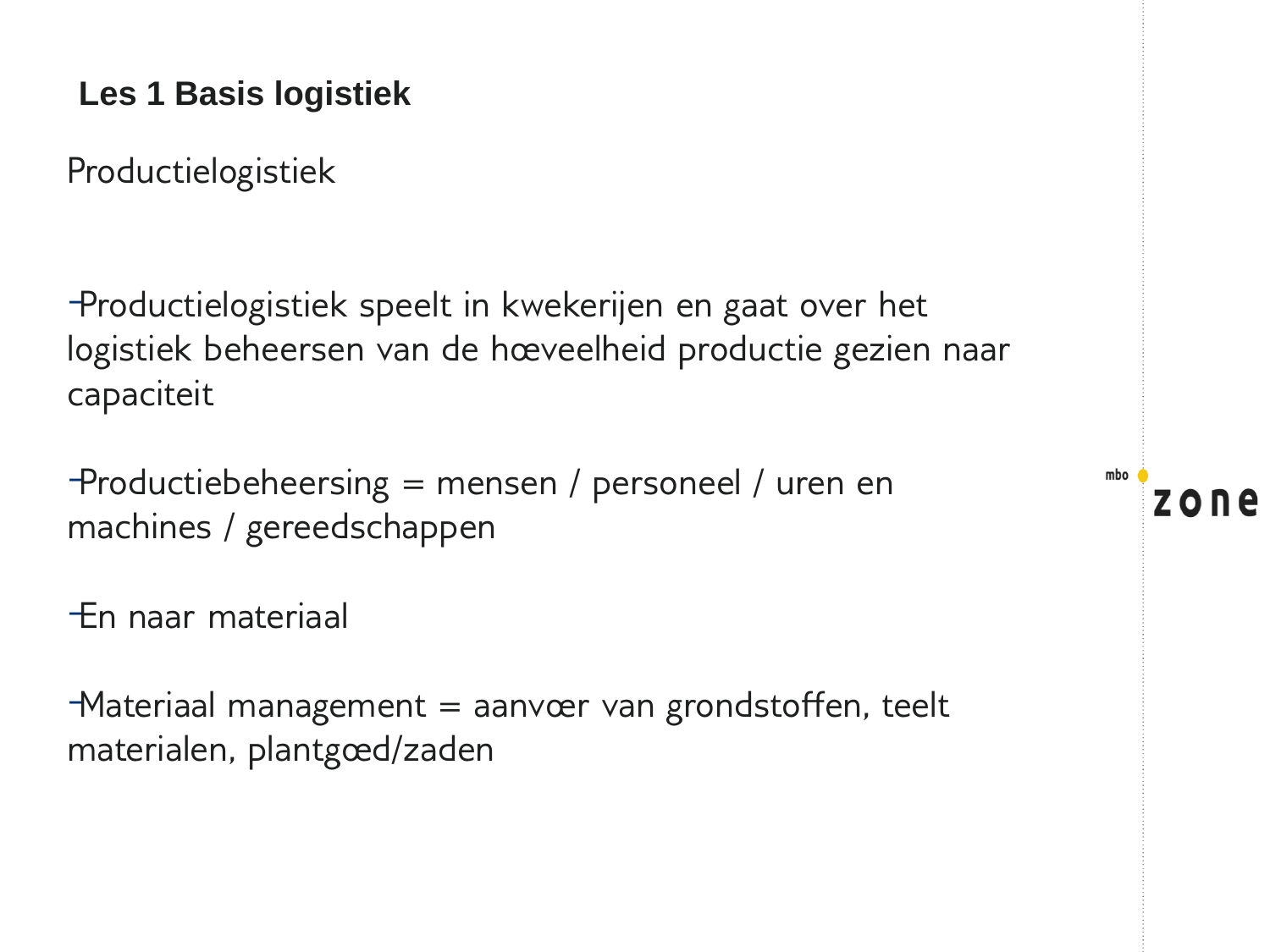

Les 1 Basis logistiek
Productielogistiek

Productielogistiek speelt in kwekerijen en gaat over het logistiek beheersen van de hoeveelheid productie gezien naar capaciteit

Productiebeheersing = mensen / personeel / uren en machines / gereedschappen

En naar materiaal

Materiaal management = aanvoer van grondstoffen, teelt materialen, plantgoed/zaden